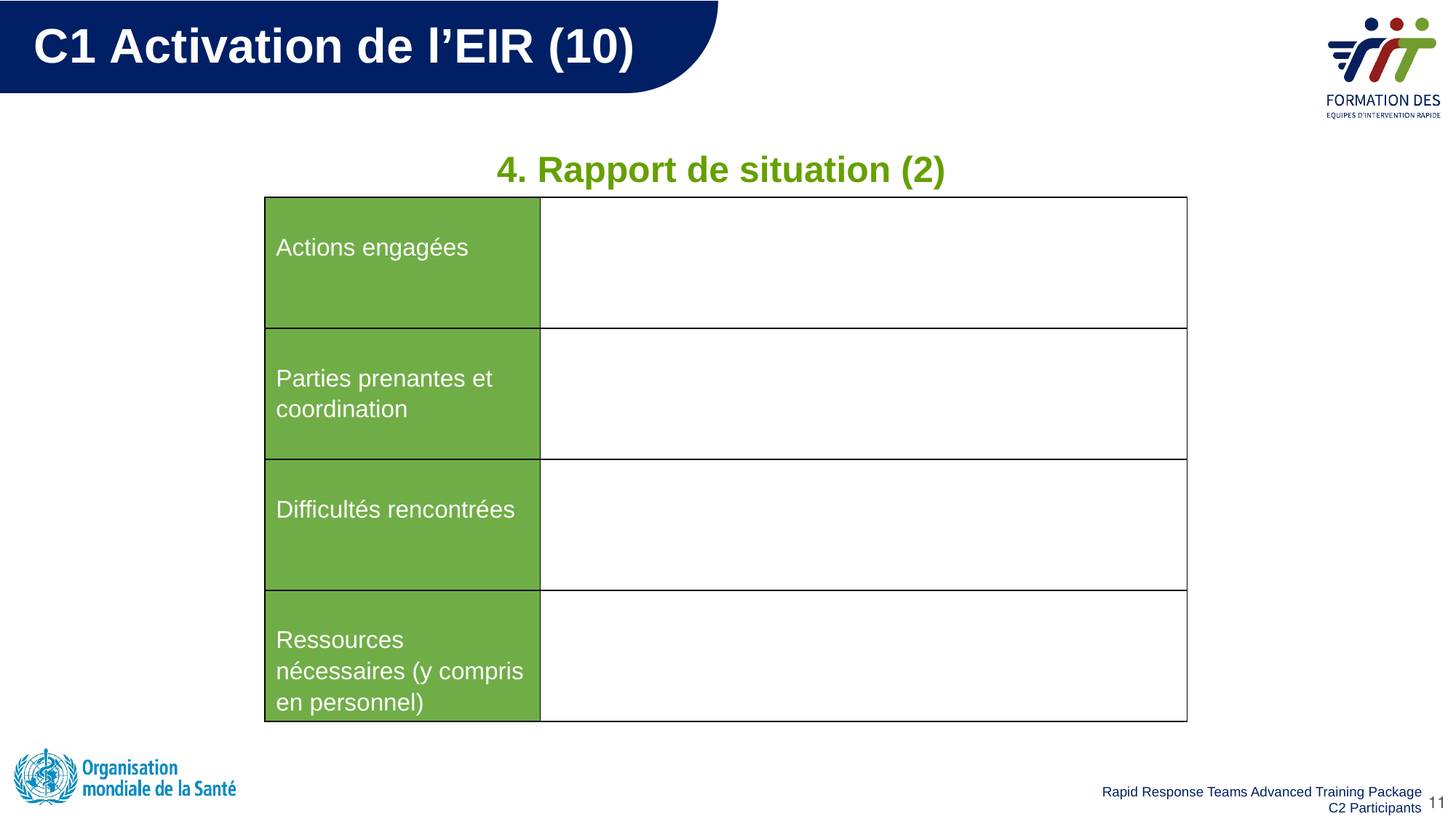

C1 Activation de l’EIR (10)
4. Rapport de situation (2)
| Actions engagées |  |
| --- | --- |
| Parties prenantes et coordination |  |
| Difficultés rencontrées |  |
| Ressources nécessaires (y compris en personnel) |  |